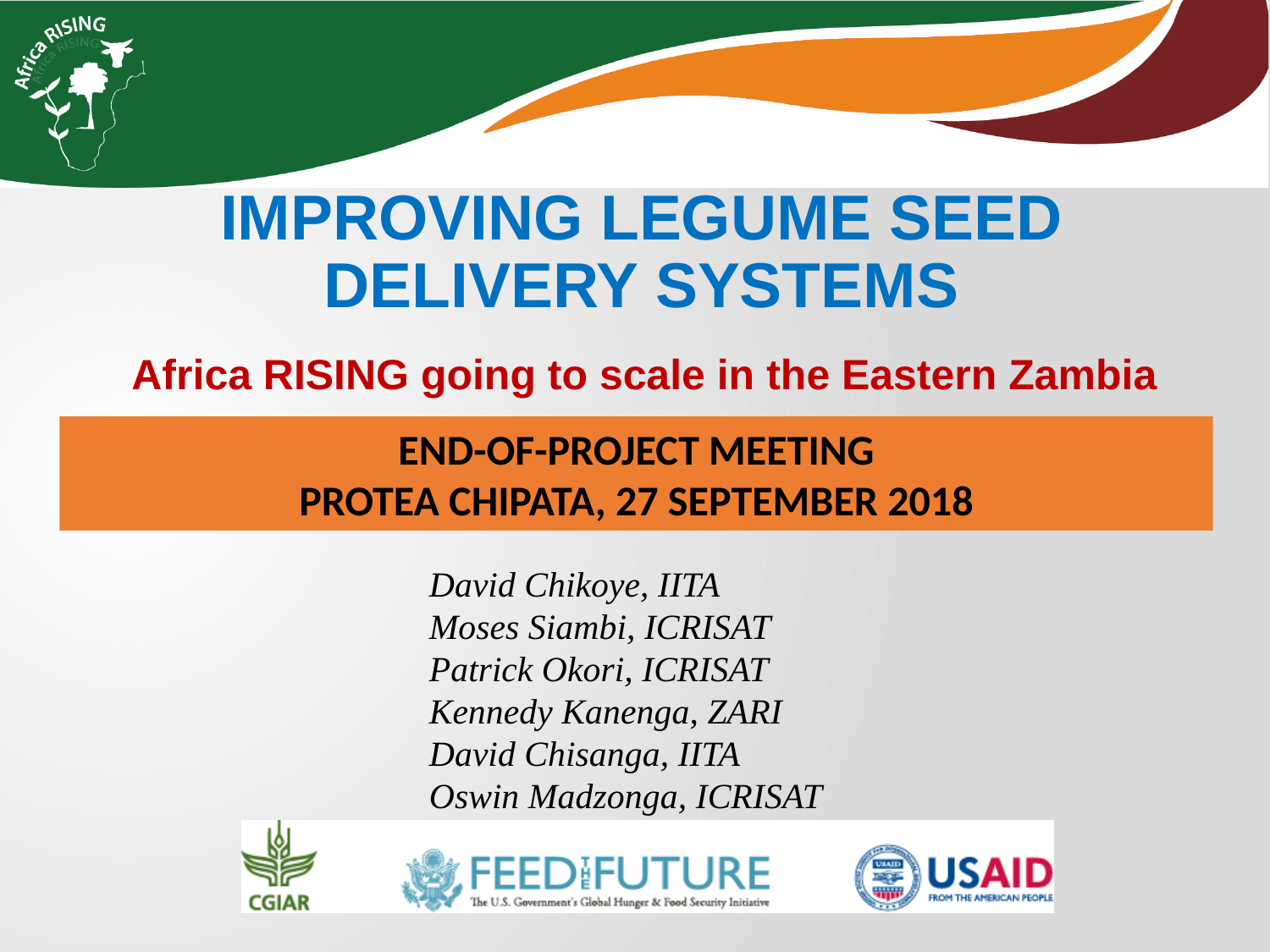

IMPROVING LEGUME SEED DELIVERY SYSTEMS
Africa RISING going to scale in the Eastern Zambia
END-OF-PROJECT MEETING
PROTEA CHIPATA, 27 SEPTEMBER 2018
David Chikoye, IITA
Moses Siambi, ICRISAT
Patrick Okori, ICRISAT
Kennedy Kanenga, ZARI
David Chisanga, IITA
Oswin Madzonga, ICRISAT